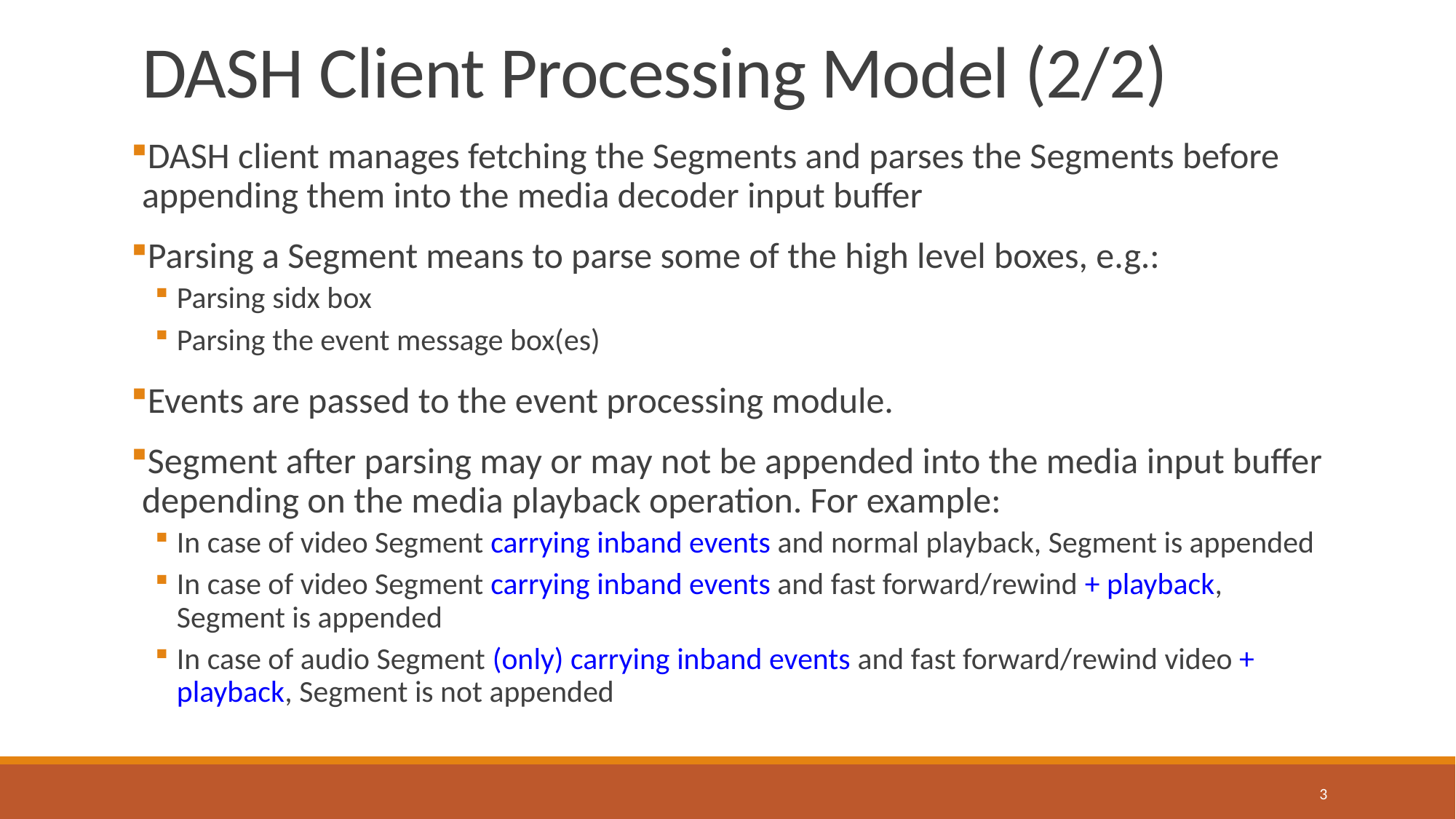

# DASH Client Processing Model (2/2)
DASH client manages fetching the Segments and parses the Segments before appending them into the media decoder input buffer
Parsing a Segment means to parse some of the high level boxes, e.g.:
Parsing sidx box
Parsing the event message box(es)
Events are passed to the event processing module.
Segment after parsing may or may not be appended into the media input buffer depending on the media playback operation. For example:
In case of video Segment carrying inband events and normal playback, Segment is appended
In case of video Segment carrying inband events and fast forward/rewind + playback, Segment is appended
In case of audio Segment (only) carrying inband events and fast forward/rewind video + playback, Segment is not appended

3